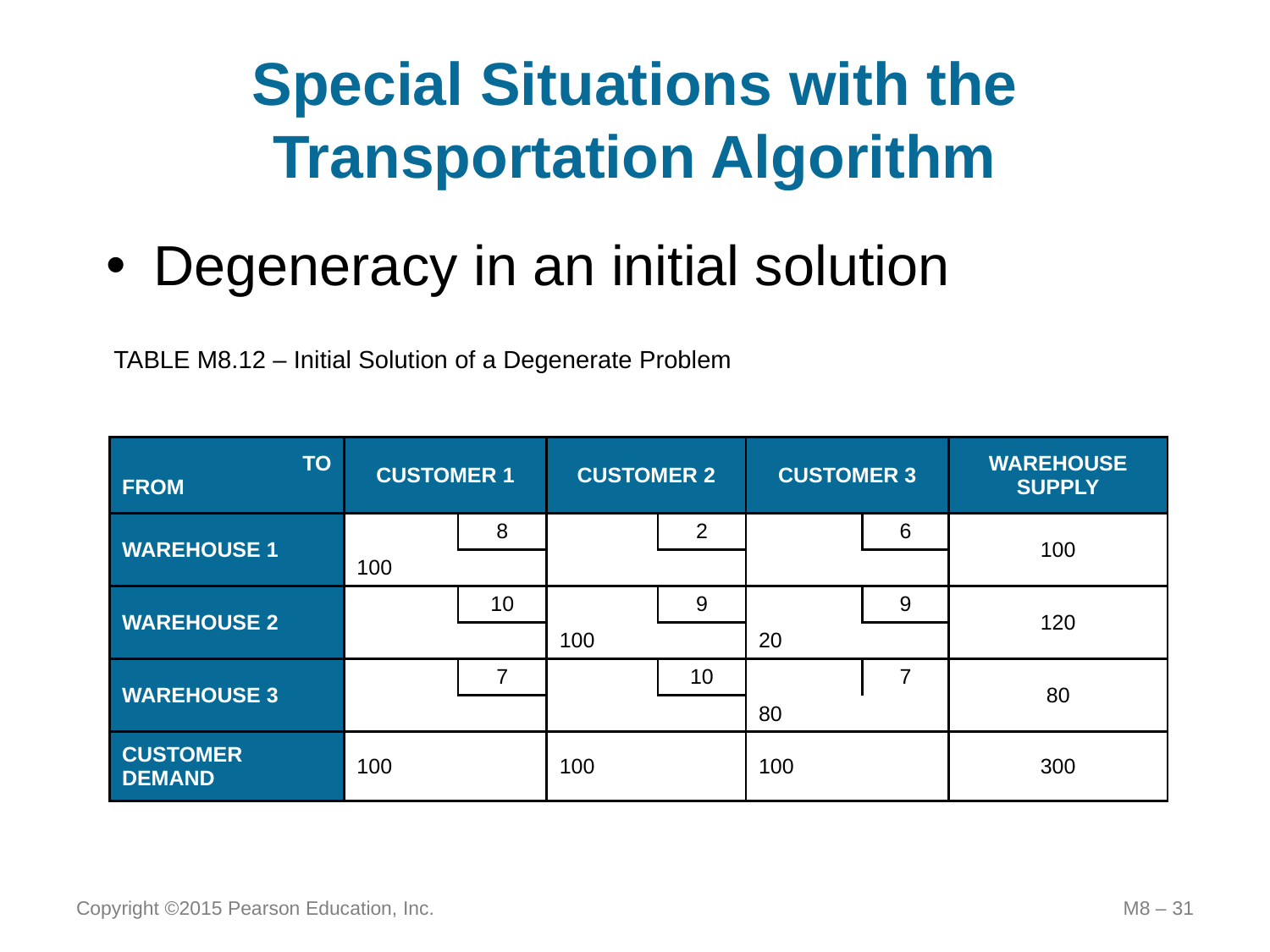

# Special Situations with the Transportation Algorithm
Degeneracy in an initial solution
TABLE M8.12 – Initial Solution of a Degenerate Problem
| TO FROM | CUSTOMER 1 |  | CUSTOMER 2 |  | CUSTOMER 3 |  | WAREHOUSE SUPPLY |
| --- | --- | --- | --- | --- | --- | --- | --- |
| WAREHOUSE 1 |  | 8 |  | 2 |  | 6 | 100 |
|  | 100 |  |  |  |  |  |  |
| WAREHOUSE 2 |  | 10 |  | 9 |  | 9 | 120 |
|  |  |  | 100 |  | 20 |  |  |
| WAREHOUSE 3 |  | 7 |  | 10 |  | 7 | 80 |
|  |  |  |  |  | 80 |  |  |
| CUSTOMER DEMAND | 100 |  | 100 |  | 100 |  | 300 |
Copyright ©2015 Pearson Education, Inc.
M8 – 31